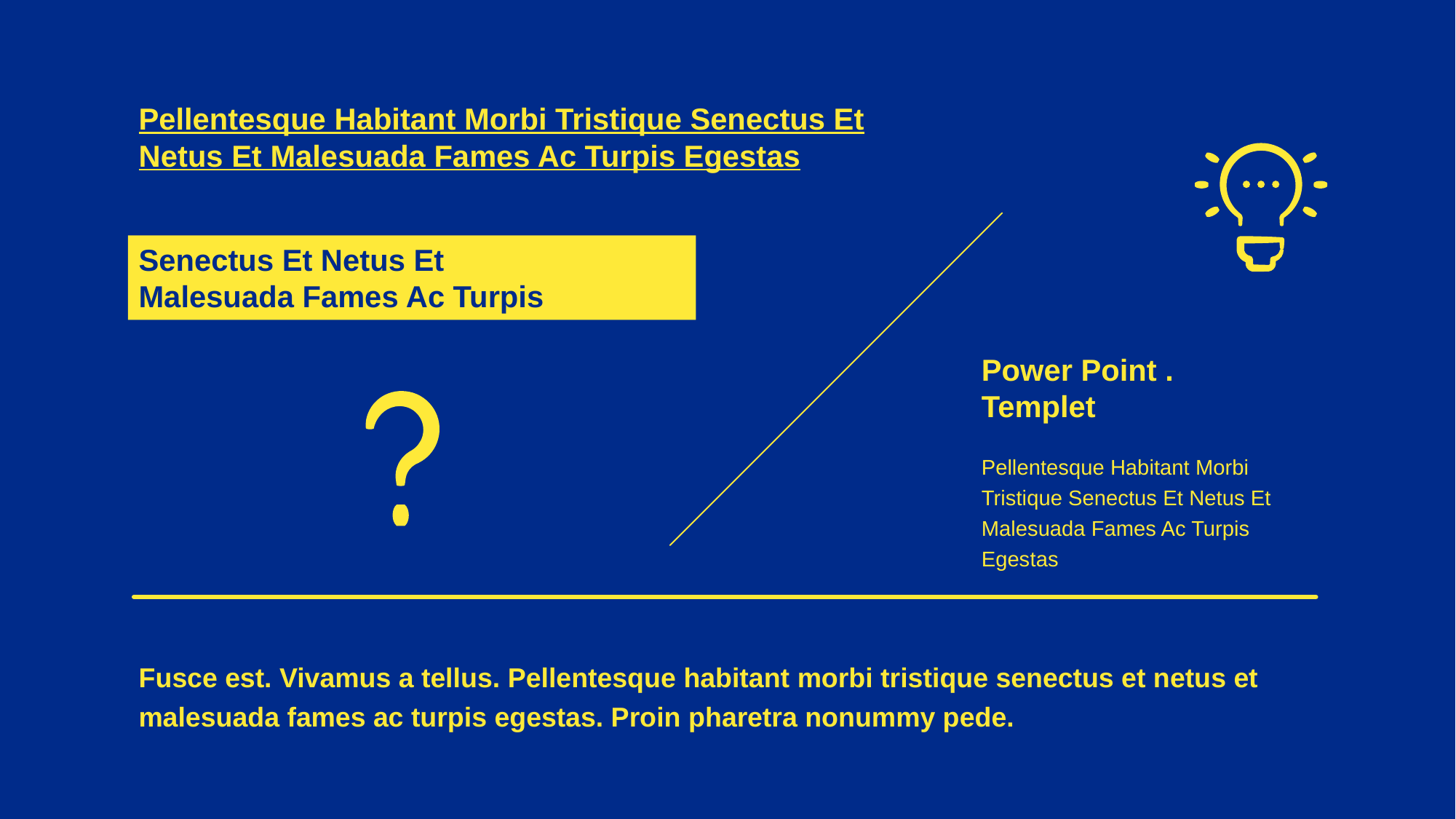

Pellentesque Habitant Morbi Tristique Senectus Et Netus Et Malesuada Fames Ac Turpis Egestas

Senectus Et Netus Et Malesuada Fames Ac Turpis Egestas

Power Point .
Templet

Pellentesque Habitant Morbi Tristique Senectus Et Netus Et
Malesuada Fames Ac Turpis Egestas
Fusce est. Vivamus a tellus. Pellentesque habitant morbi tristique senectus et netus et malesuada fames ac turpis egestas. Proin pharetra nonummy pede.